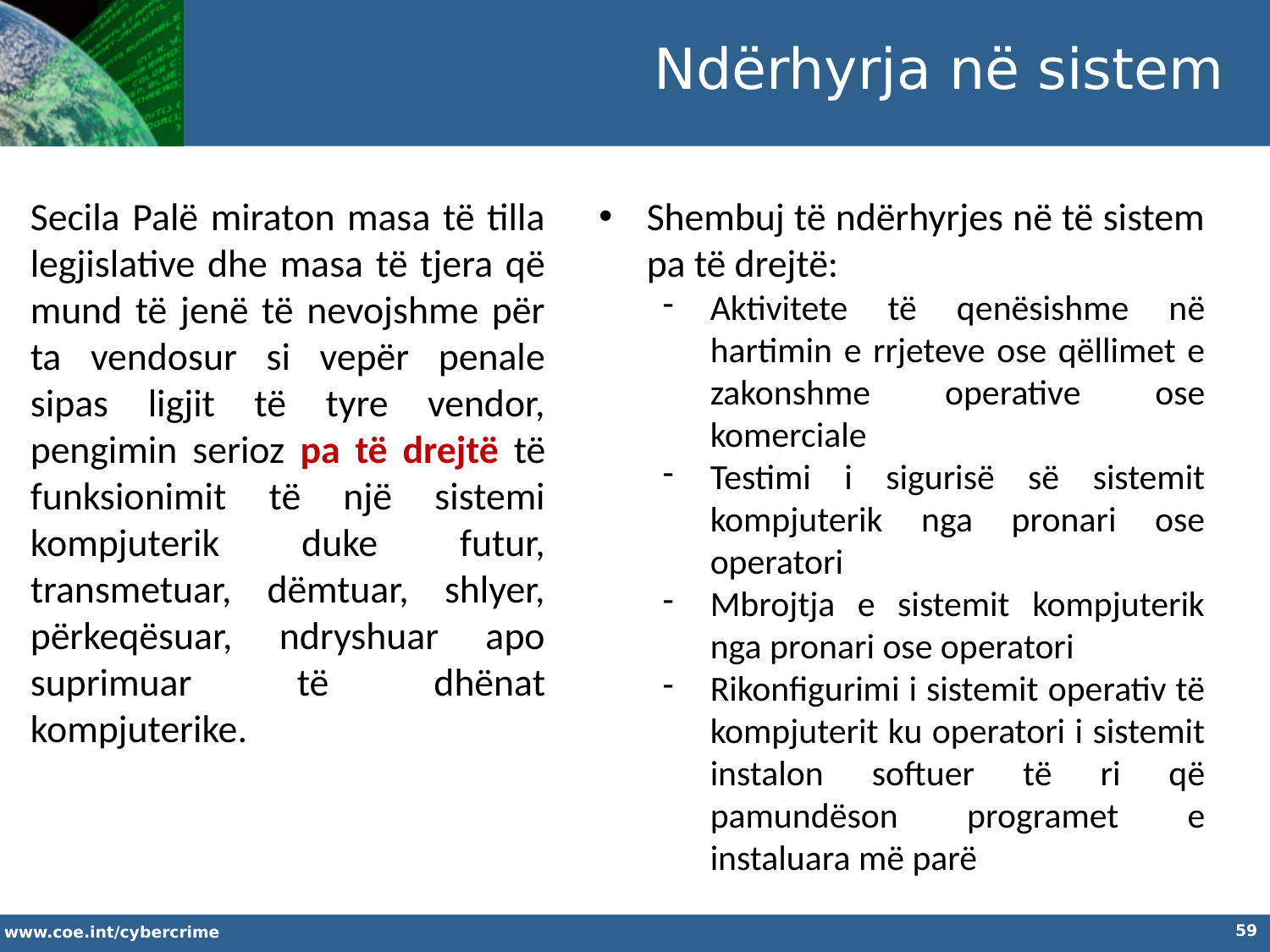

Ndërhyrja në sistem
Secila Palë miraton masa të tilla legjislative dhe masa të tjera që mund të jenë të nevojshme për ta vendosur si vepër penale sipas ligjit të tyre vendor, pengimin serioz pa të drejtë të funksionimit të një sistemi kompjuterik duke futur, transmetuar, dëmtuar, shlyer, përkeqësuar, ndryshuar apo suprimuar të dhënat kompjuterike.
Shembuj të ndërhyrjes në të sistem pa të drejtë:
Aktivitete të qenësishme në hartimin e rrjeteve ose qëllimet e zakonshme operative ose komerciale
Testimi i sigurisë së sistemit kompjuterik nga pronari ose operatori
Mbrojtja e sistemit kompjuterik nga pronari ose operatori
Rikonfigurimi i sistemit operativ të kompjuterit ku operatori i sistemit instalon softuer të ri që pamundëson programet e instaluara më parë